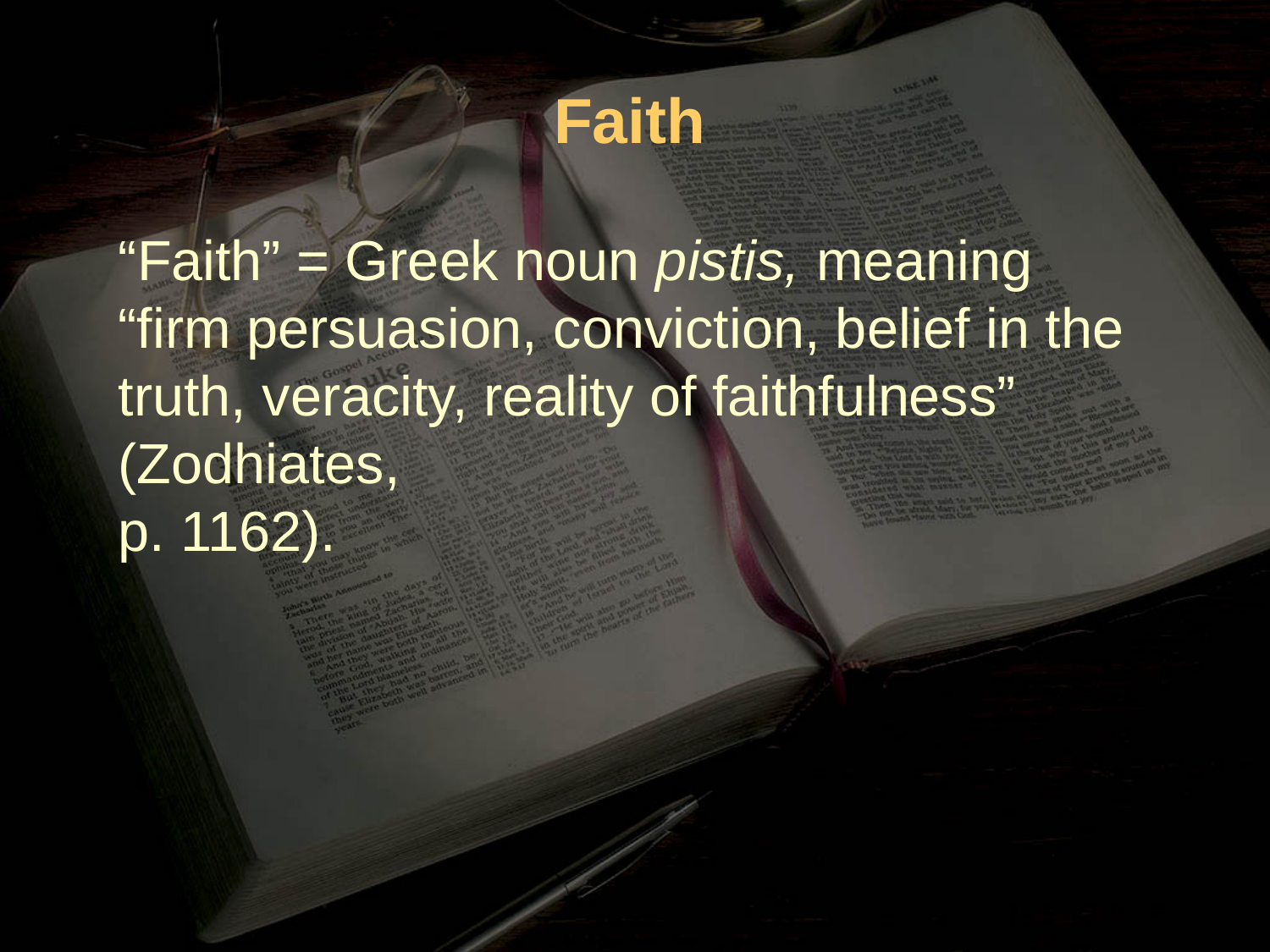

Faith

“Faith” = Greek noun pistis, meaning “firm persuasion, conviction, belief in the truth, veracity, reality of faithfulness” (Zodhiates,
p. 1162).